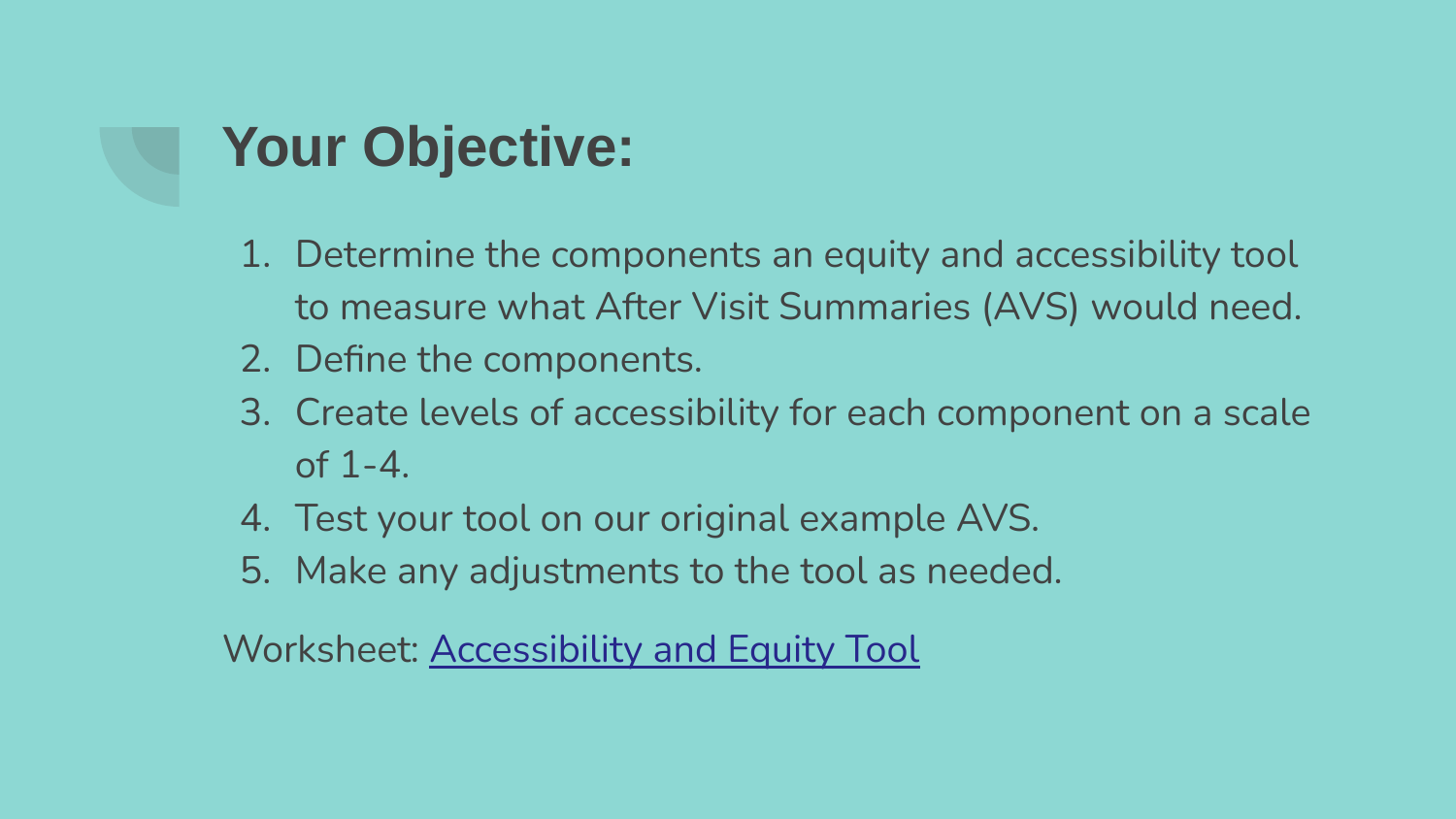

# Your Objective:
Determine the components an equity and accessibility tool to measure what After Visit Summaries (AVS) would need.
Define the components.
Create levels of accessibility for each component on a scale of 1-4.
Test your tool on our original example AVS.
Make any adjustments to the tool as needed.
Worksheet: Accessibility and Equity Tool